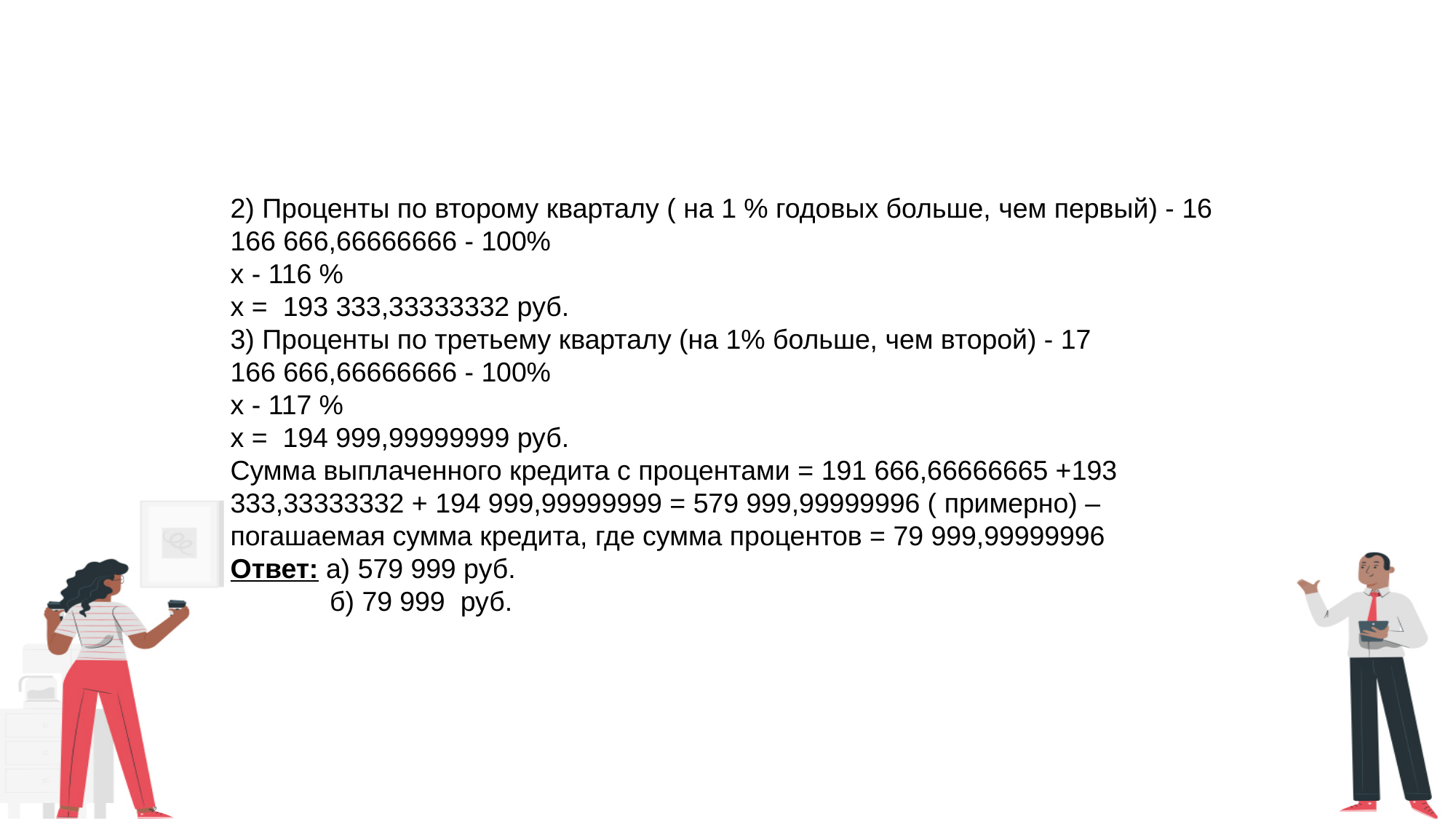

2) Проценты по второму кварталу ( на 1 % годовых больше, чем первый) - 16
166 666,66666666 - 100%
х - 116 %
x =  193 333,33333332 руб.
3) Проценты по третьему кварталу (на 1% больше, чем второй) - 17
166 666,66666666 - 100%
х - 117 %
x =  194 999,99999999 руб.
Сумма выплаченного кредита с процентами = 191 666,66666665 +193 333,33333332 + 194 999,99999999 = 579 999,99999996 ( примерно) – погашаемая сумма кредита, где сумма процентов = 79 999,99999996
Ответ: а) 579 999 руб.
             б) 79 999  руб.